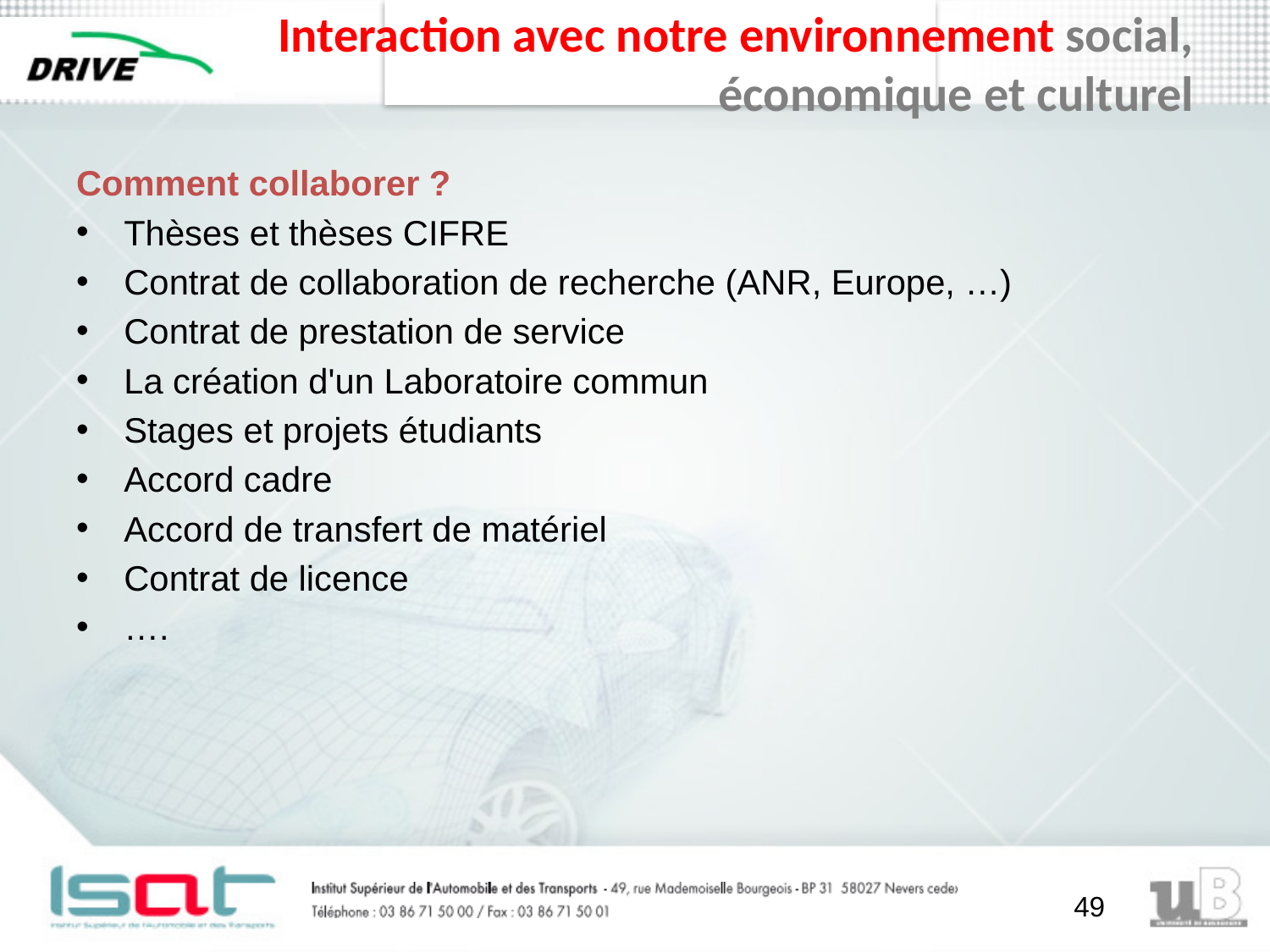

# Interaction avec notre environnement social, économique et culturel

Comment collaborer ?
Thèses et thèses CIFRE
Contrat de collaboration de recherche (ANR, Europe, …)
Contrat de prestation de service
La création d'un Laboratoire commun
Stages et projets étudiants
Accord cadre
Accord de transfert de matériel
Contrat de licence
….